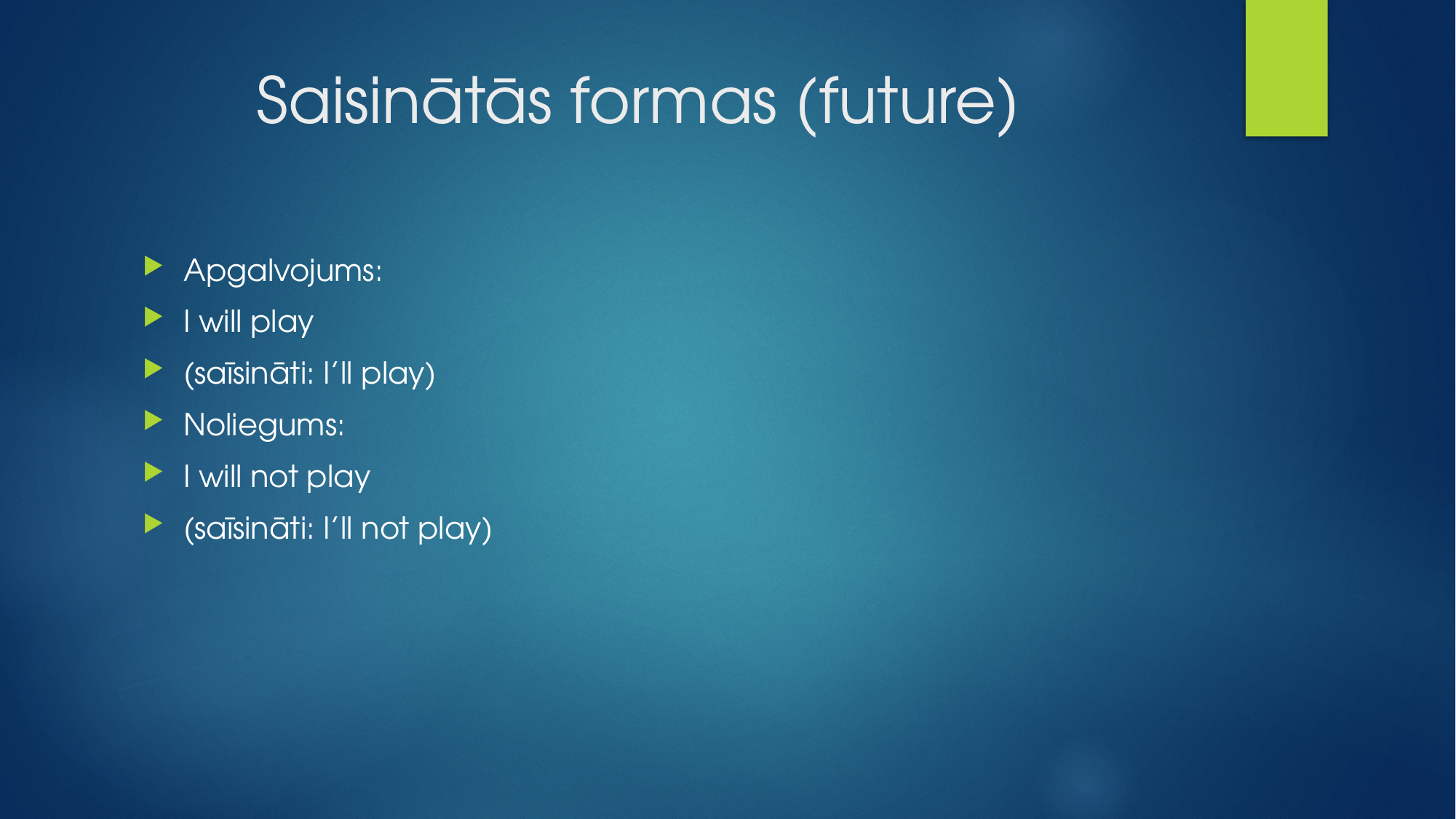

# Saisinātās formas (future)
Apgalvojums:
I will play
(saīsināti: I’ll play)
Noliegums:
I will not play
(saīsināti: I’ll not play)